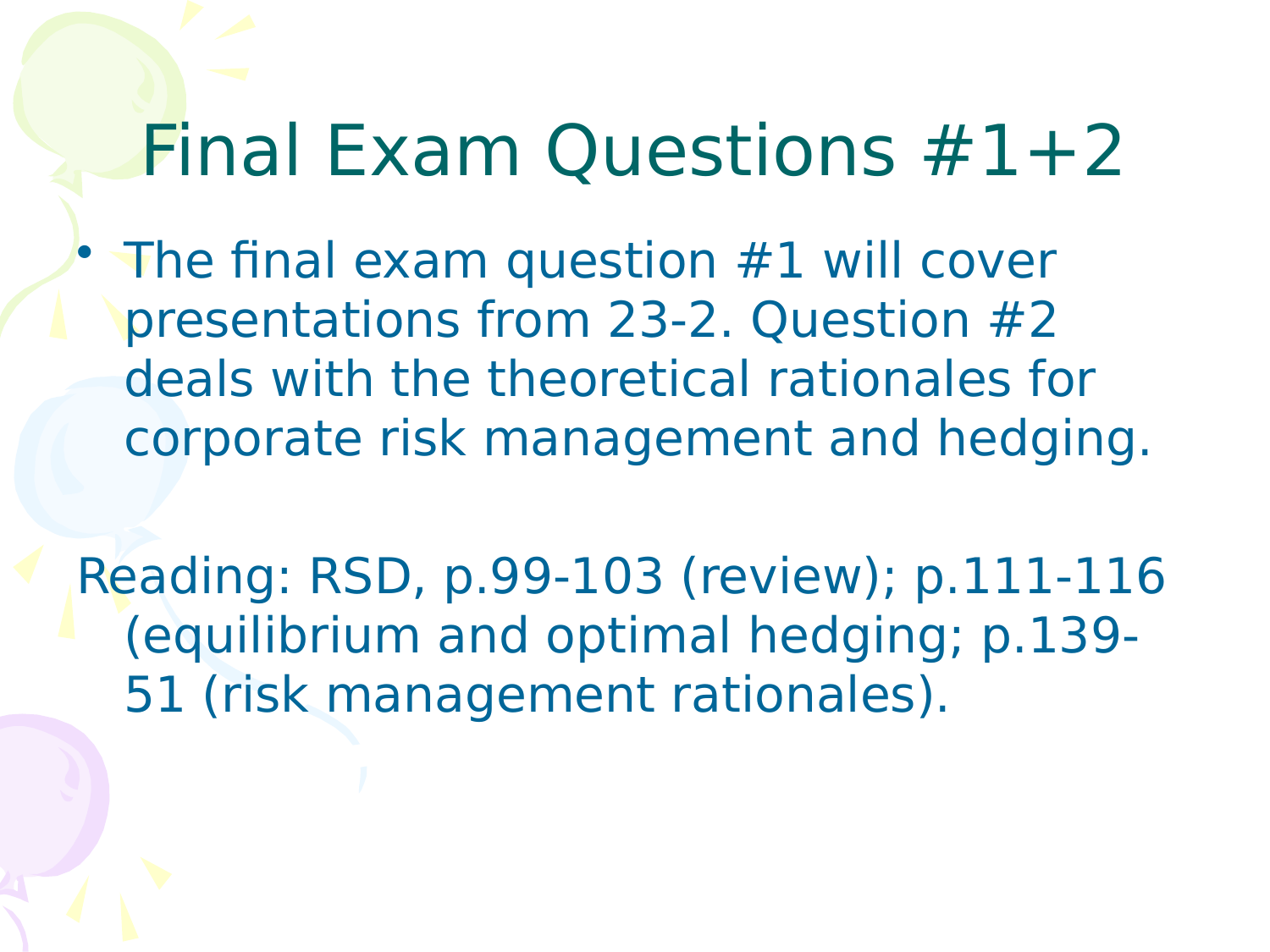

# Final Exam Questions #1+2
The final exam question #1 will cover presentations from 23-2. Question #2 deals with the theoretical rationales for corporate risk management and hedging.

Reading: RSD, p.99-103 (review); p.111-116 (equilibrium and optimal hedging; p.139-51 (risk management rationales).